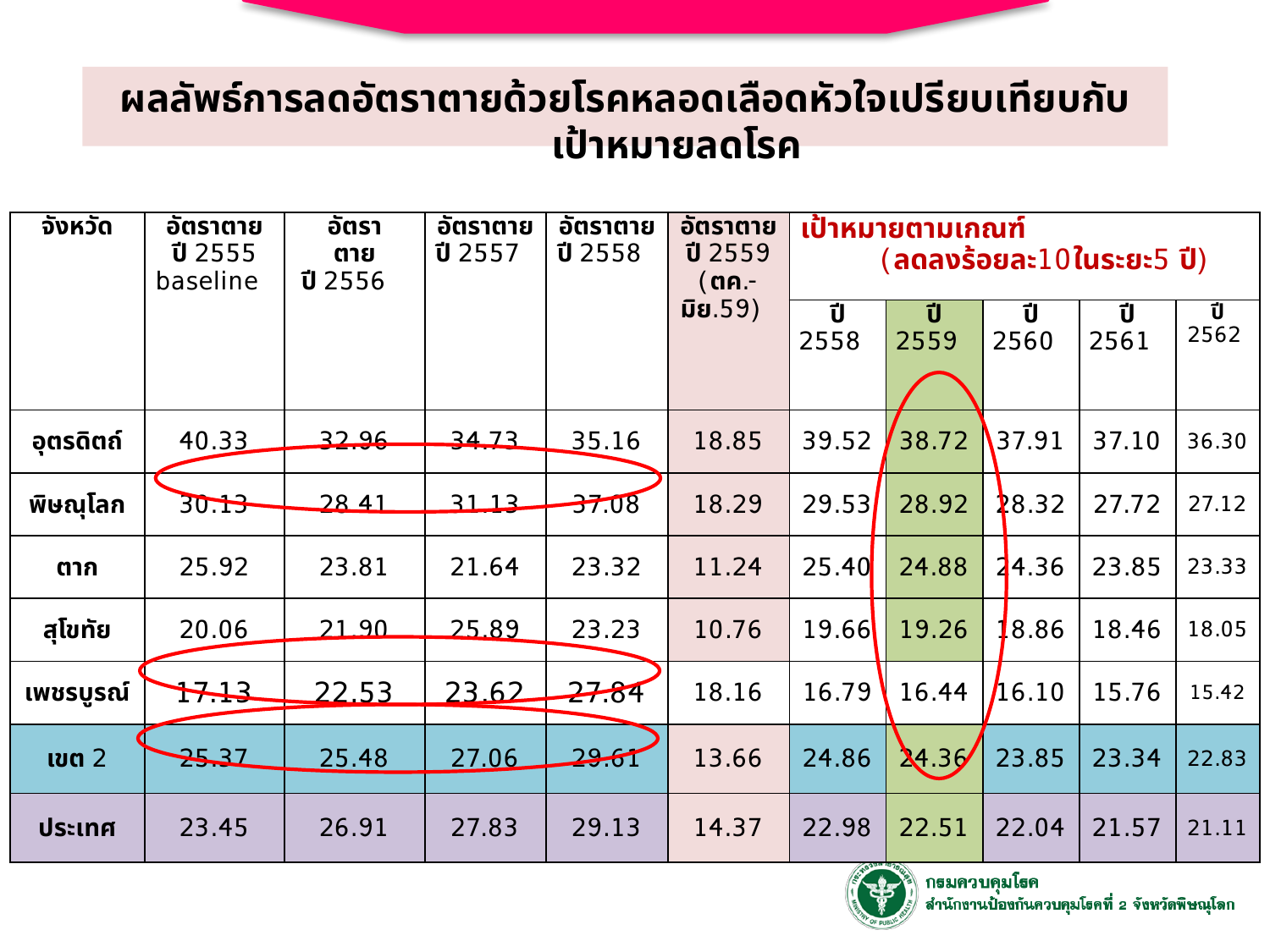

ผลลัพธ์การลดอัตราตายด้วยโรคหลอดเลือดหัวใจเปรียบเทียบกับเป้าหมายลดโรค
| จังหวัด | อัตราตาย ปี 2555 baseline | อัตรา ตาย ปี 2556 | อัตราตาย ปี 2557 | อัตราตาย ปี 2558 | อัตราตาย ปี 2559 (ตค.-มิย.59) | เป้าหมายตามเกณฑ์ (ลดลงร้อยละ10ในระยะ5 ปี) |  |  |  |  |
| --- | --- | --- | --- | --- | --- | --- | --- | --- | --- | --- |
|  |  |  |  |  |  | ปี 2558 | ปี 2559 | ปี 2560 | ปี 2561 | ปี 2562 |
| อุตรดิตถ์ | 40.33 | 32.96 | 34.73 | 35.16 | 18.85 | 39.52 | 38.72 | 37.91 | 37.10 | 36.30 |
| พิษณุโลก | 30.13 | 28.41 | 31.13 | 37.08 | 18.29 | 29.53 | 28.92 | 28.32 | 27.72 | 27.12 |
| ตาก | 25.92 | 23.81 | 21.64 | 23.32 | 11.24 | 25.40 | 24.88 | 24.36 | 23.85 | 23.33 |
| สุโขทัย | 20.06 | 21.90 | 25.89 | 23.23 | 10.76 | 19.66 | 19.26 | 18.86 | 18.46 | 18.05 |
| เพชรบูรณ์ | 17.13 | 22.53 | 23.62 | 27.84 | 18.16 | 16.79 | 16.44 | 16.10 | 15.76 | 15.42 |
| เขต 2 | 25.37 | 25.48 | 27.06 | 29.61 | 13.66 | 24.86 | 24.36 | 23.85 | 23.34 | 22.83 |
| ประเทศ | 23.45 | 26.91 | 27.83 | 29.13 | 14.37 | 22.98 | 22.51 | 22.04 | 21.57 | 21.11 |